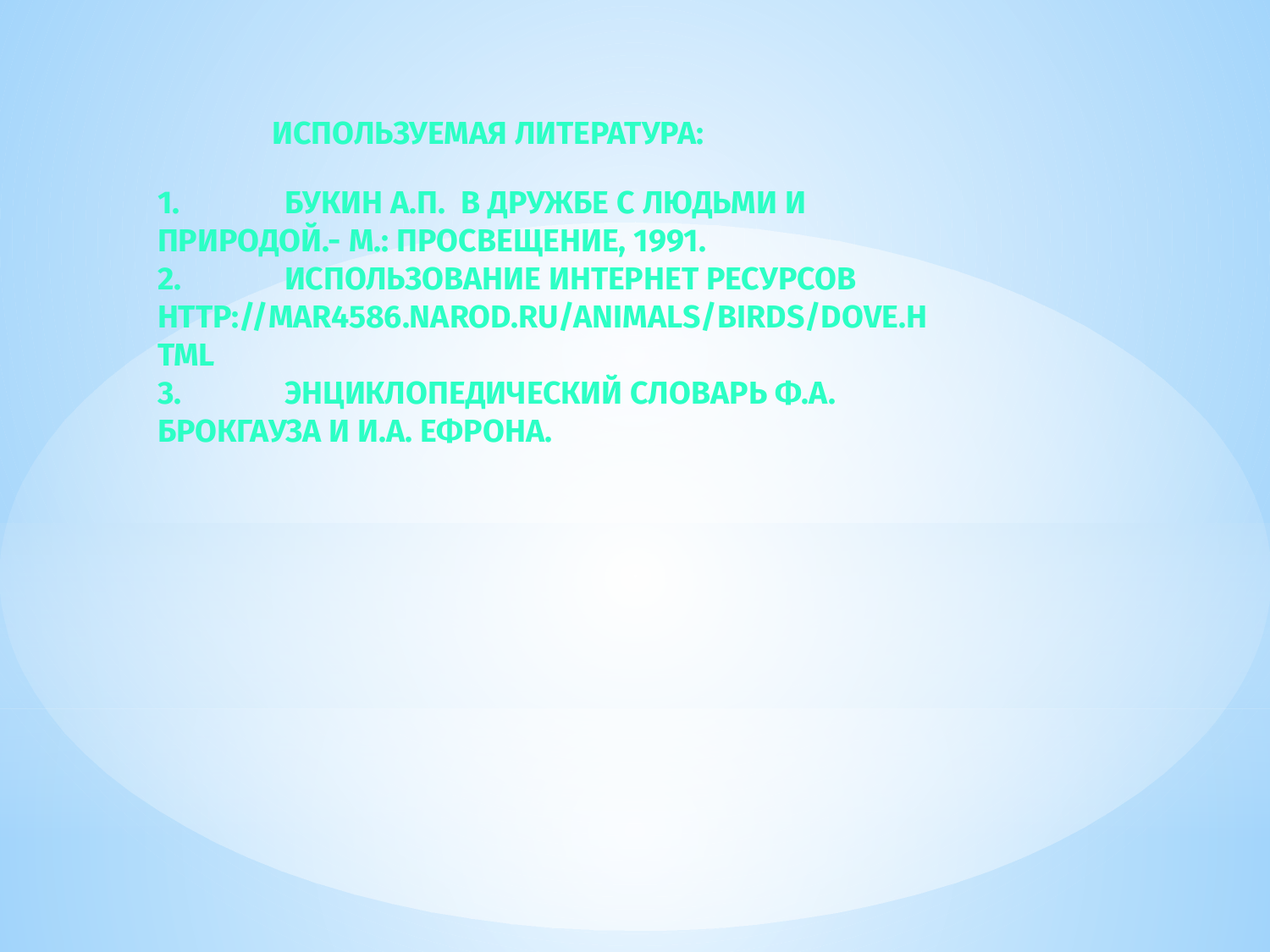

Используемая литература:

1.	Букин А.П.  В дружбе с людьми и природой.- М.: Просвещение, 1991.
2.	Использование интернет ресурсов http://mar4586.narod.ru/animals/birds/dove.html
3.	Энциклопедический словарь Ф.А. Брокгауза и И.А. Ефрона.